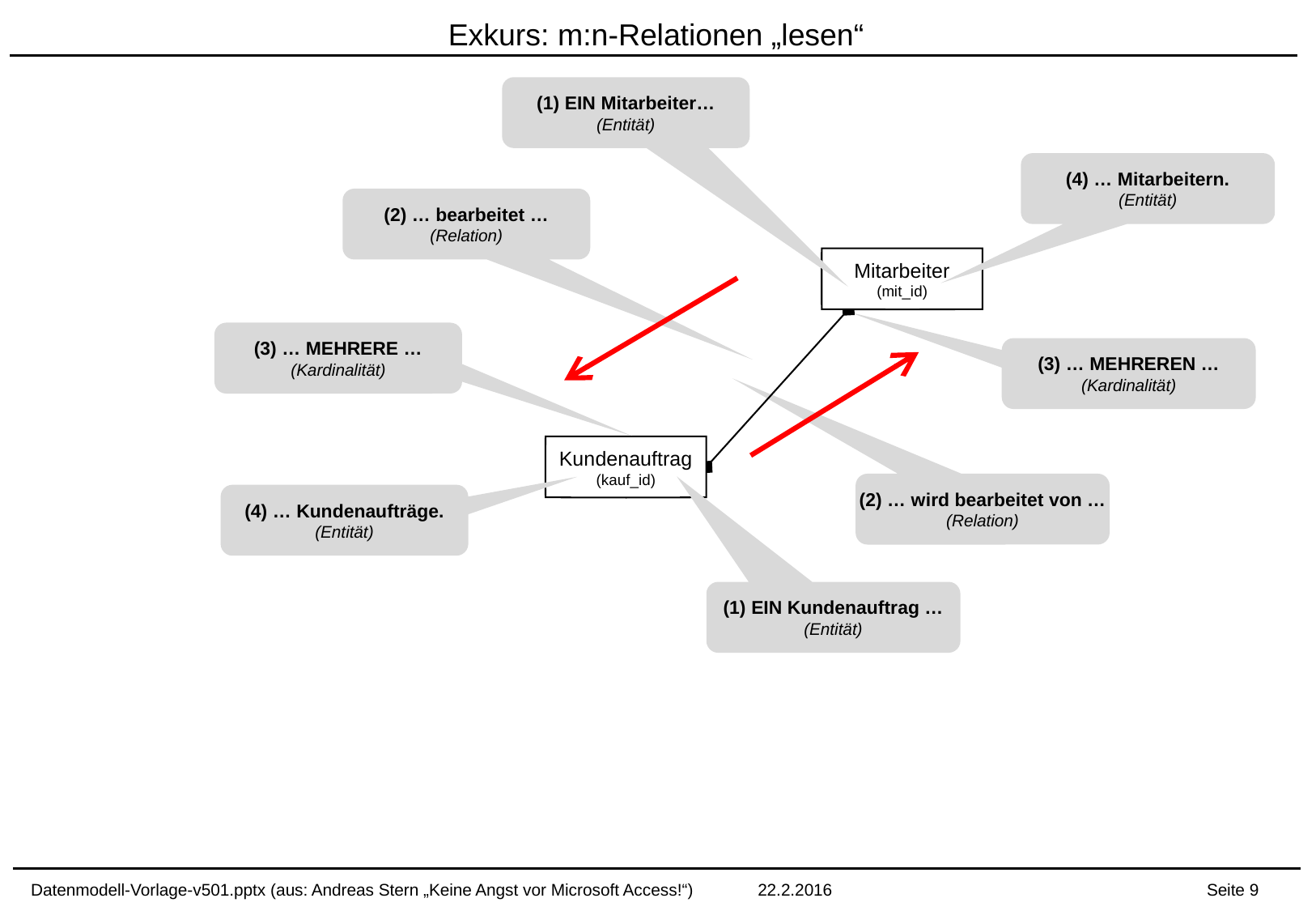

# Exkurs: m:n-Relationen „lesen“
(1) EIN Mitarbeiter…
(Entität)
(4) … Mitarbeitern.
(Entität)
(2) … bearbeitet …
(Relation)
Mitarbeiter
(mit_id)
(3) … MEHRERE …
(Kardinalität)
(3) … MEHREREN …
(Kardinalität)
Kundenauftrag
(kauf_id)
(2) … wird bearbeitet von …
(Relation)
(4) … Kundenaufträge.
(Entität)
(1) EIN Kundenauftrag …
(Entität)